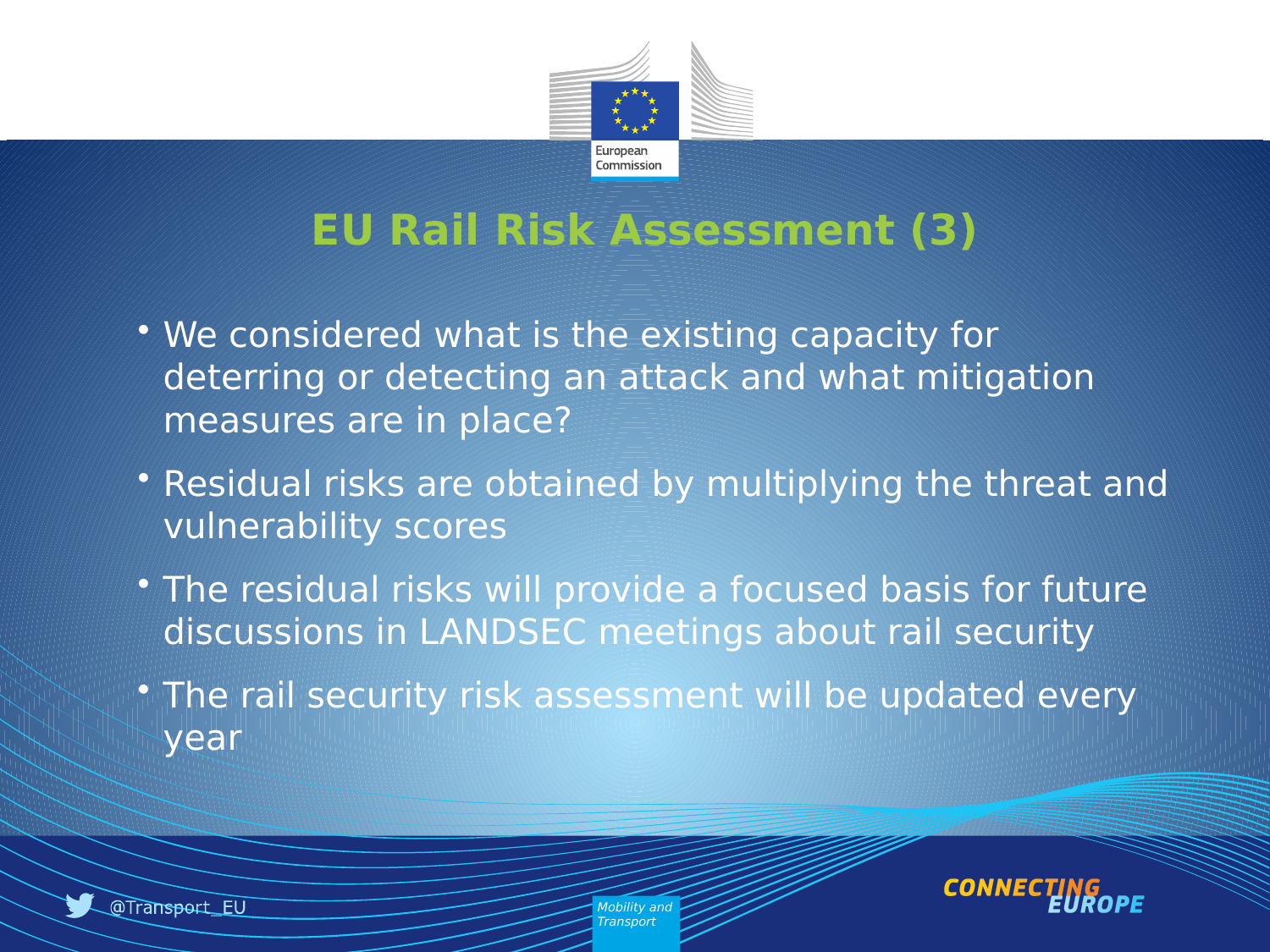

# EU Rail Risk Assessment (3)
We considered what is the existing capacity for deterring or detecting an attack and what mitigation measures are in place?
Residual risks are obtained by multiplying the threat and vulnerability scores
The residual risks will provide a focused basis for future discussions in LANDSEC meetings about rail security
The rail security risk assessment will be updated every year